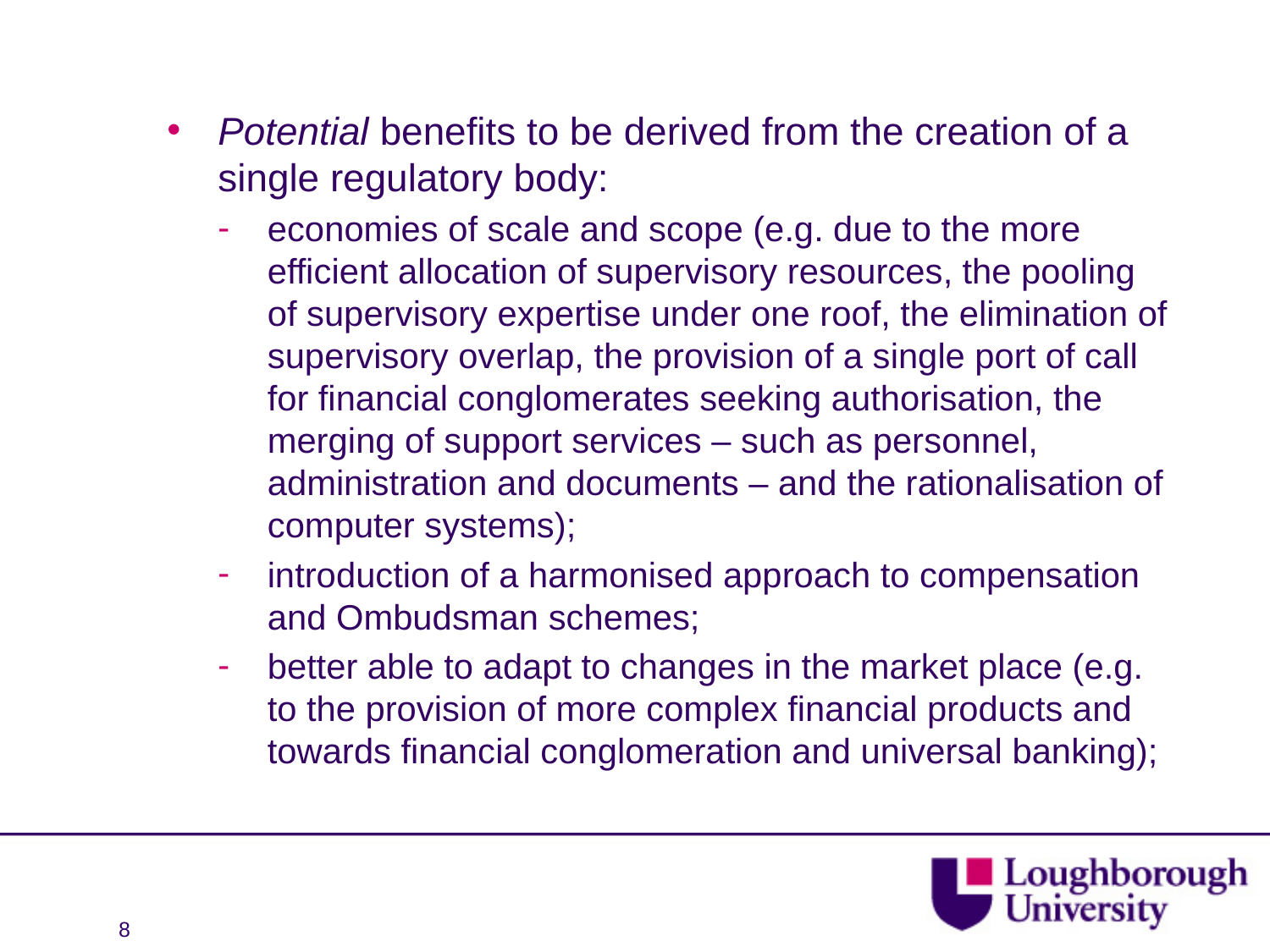

Potential benefits to be derived from the creation of a single regulatory body:
economies of scale and scope (e.g. due to the more efficient allocation of supervisory resources, the pooling of supervisory expertise under one roof, the elimination of supervisory overlap, the provision of a single port of call for financial conglomerates seeking authorisation, the merging of support services – such as personnel, administration and documents – and the rationalisation of computer systems);
introduction of a harmonised approach to compensation and Ombudsman schemes;
better able to adapt to changes in the market place (e.g. to the provision of more complex financial products and towards financial conglomeration and universal banking);

8